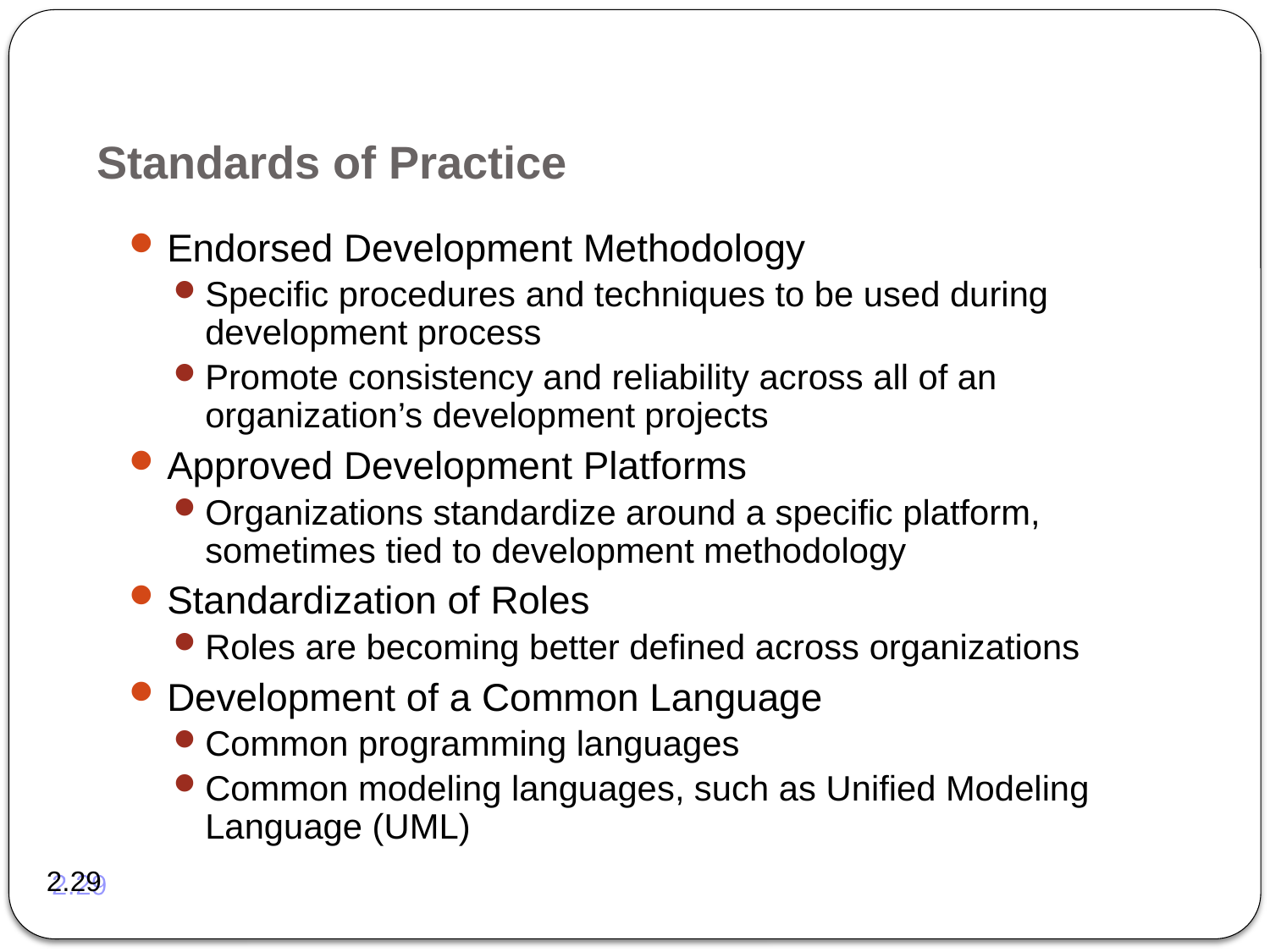

# Standards of Practice
Endorsed Development Methodology
Specific procedures and techniques to be used during development process
Promote consistency and reliability across all of an organization’s development projects
Approved Development Platforms
Organizations standardize around a specific platform, sometimes tied to development methodology
Standardization of Roles
Roles are becoming better defined across organizations
Development of a Common Language
Common programming languages
Common modeling languages, such as Unified Modeling Language (UML)

2.29